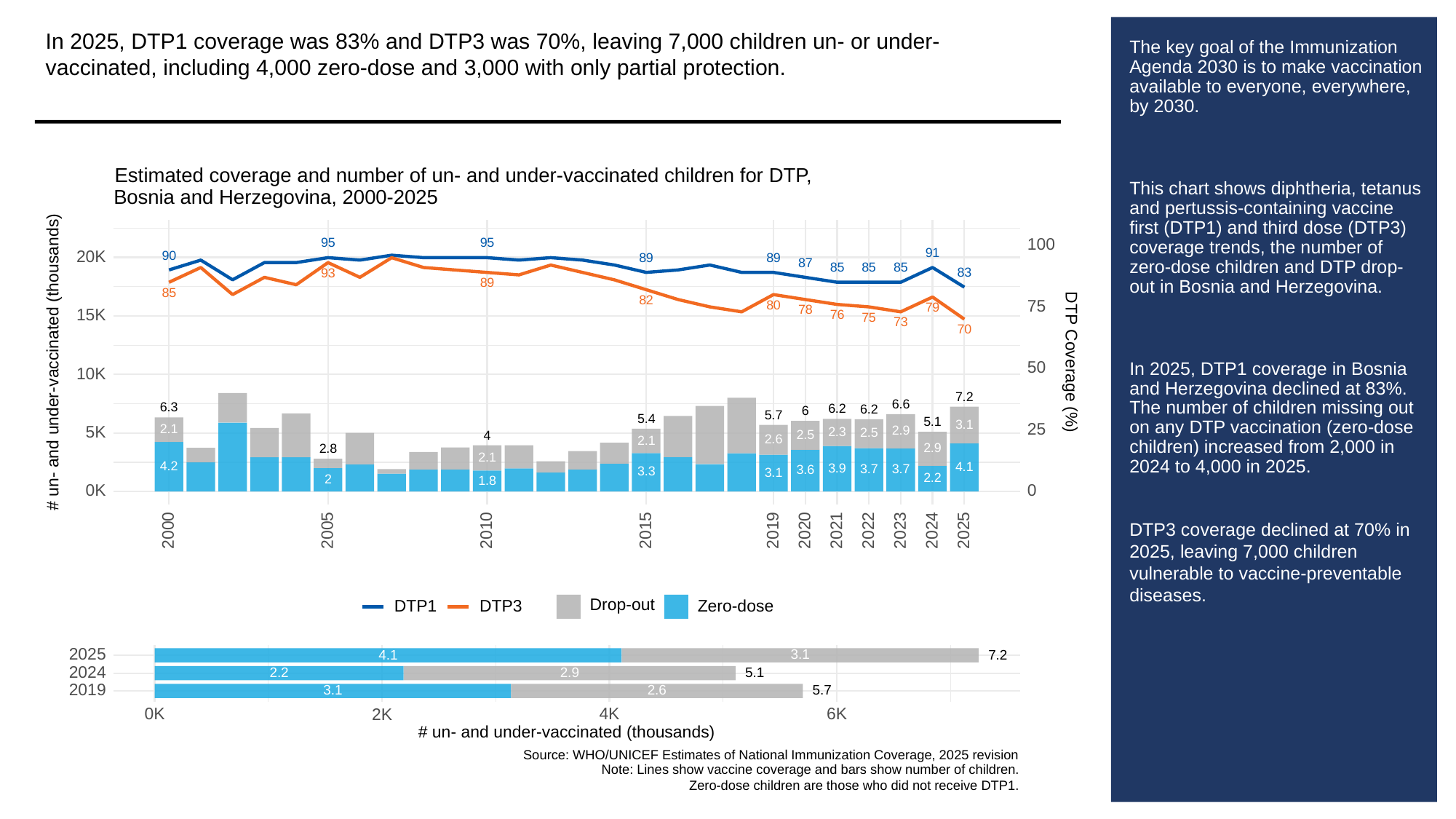

In 2025, DTP1 coverage was 83% and DTP3 was 70%, leaving 7,000 children un- or under-vaccinated, including 4,000 zero-dose and 3,000 with only partial protection.
# The key goal of the Immunization Agenda 2030 is to make vaccination available to everyone, everywhere, by 2030.

This chart shows diphtheria, tetanus and pertussis-containing vaccine first (DTP1) and third dose (DTP3) coverage trends, the number of zero-dose children and DTP drop-out in Bosnia and Herzegovina.

In 2025, DTP1 coverage in Bosnia and Herzegovina declined at 83%. The number of children missing out on any DTP vaccination (zero-dose children) increased from 2,000 in 2024 to 4,000 in 2025.

DTP3 coverage declined at 70% in 2025, leaving 7,000 children vulnerable to vaccine-preventable diseases.

Estimated coverage and number of un- and under-vaccinated children for DTP,
Bosnia and Herzegovina, 2000-2025

95
95
100
91
20K
90
89
89

87
85
85
85
83
93
89

85
82
75
80
79
78
15K
76
75

73
70

# un- and under-vaccinated (thousands)
DTP Coverage (%)
50
10K

7.2

6.6
6.3

6.2
6.2

6
5.7

5.4

5.1

3.1

25

2.1
2.9
5K
2.3

2.5
2.5
4

2.6
2.1

2.9
2.8

2.1

4.2

4.1

3.9

3.7
3.7
3.6

3.3

3.1

2.2
2
1.8
0K
0

2023
2000
2005
2010
2015
2019
2020
2021
2022
2024
2025

Drop-out
DTP3
Zero-dose
DTP1

2025
3.1
4.1
7.2

2024
2.9
5.1
2.2

2019
3.1
2.6
5.7

0K
6K
2K
4K
# un- and under-vaccinated (thousands)
Source: WHO/UNICEF Estimates of National Immunization Coverage, 2025 revision
Note: Lines show vaccine coverage and bars show number of children.
Zero-dose children are those who did not receive DTP1.